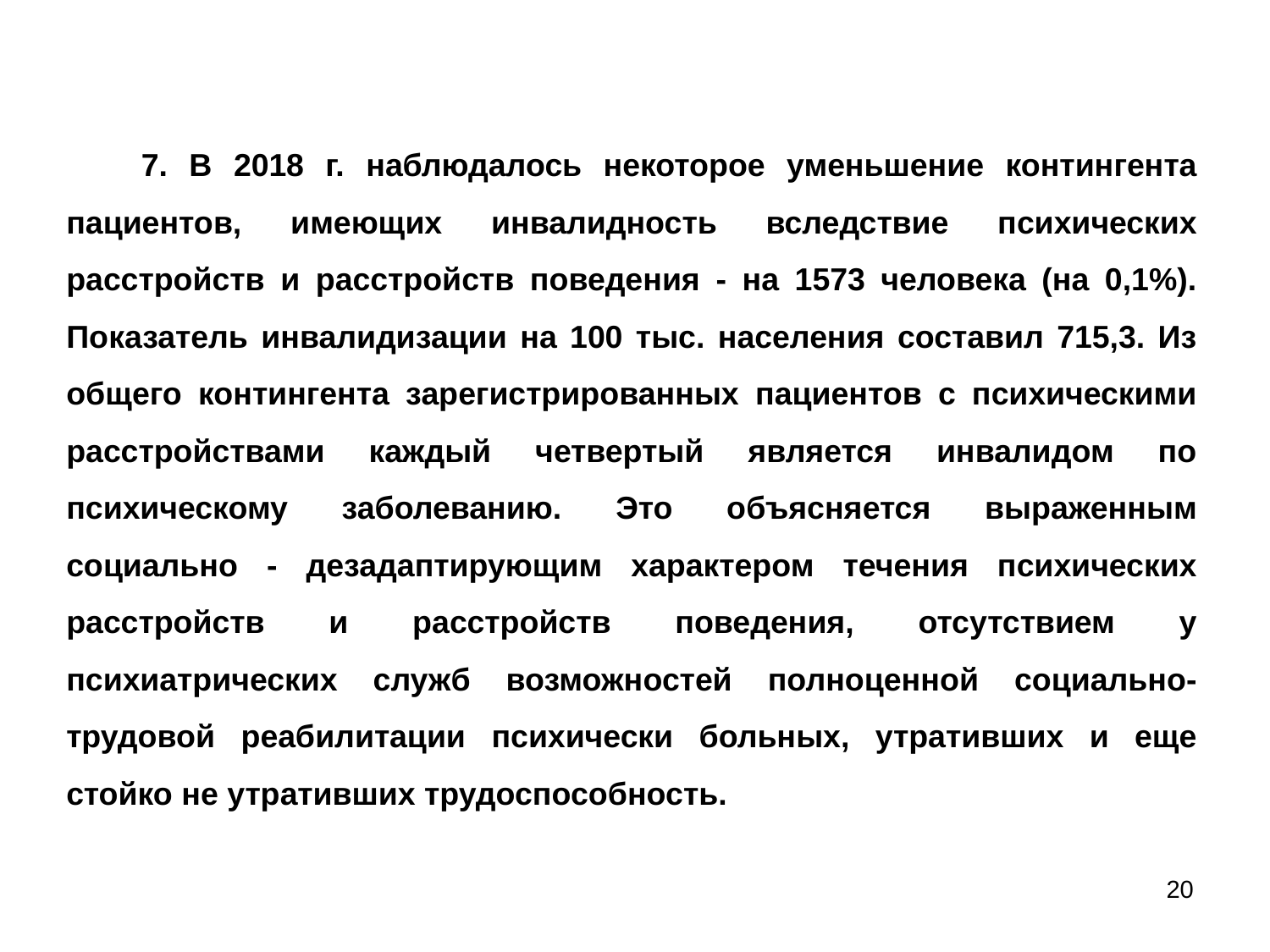

# 7. В 2018 г. наблюдалось некоторое уменьшение контингента пациентов, имеющих инвалидность вследствие психических расстройств и расстройств поведения - на 1573 человека (на 0,1%). Показатель инвалидизации на 100 тыс. населения составил 715,3. Из общего контингента зарегистрированных пациентов с психическими расстройствами каждый четвертый является инвалидом по психическому заболеванию. Это объясняется выраженным социально - дезадаптирующим характером течения психических расстройств и расстройств поведения, отсутствием у психиатрических служб возможностей полноценной социально-трудовой реабилитации психически больных, утративших и еще стойко не утративших трудоспособность.
20